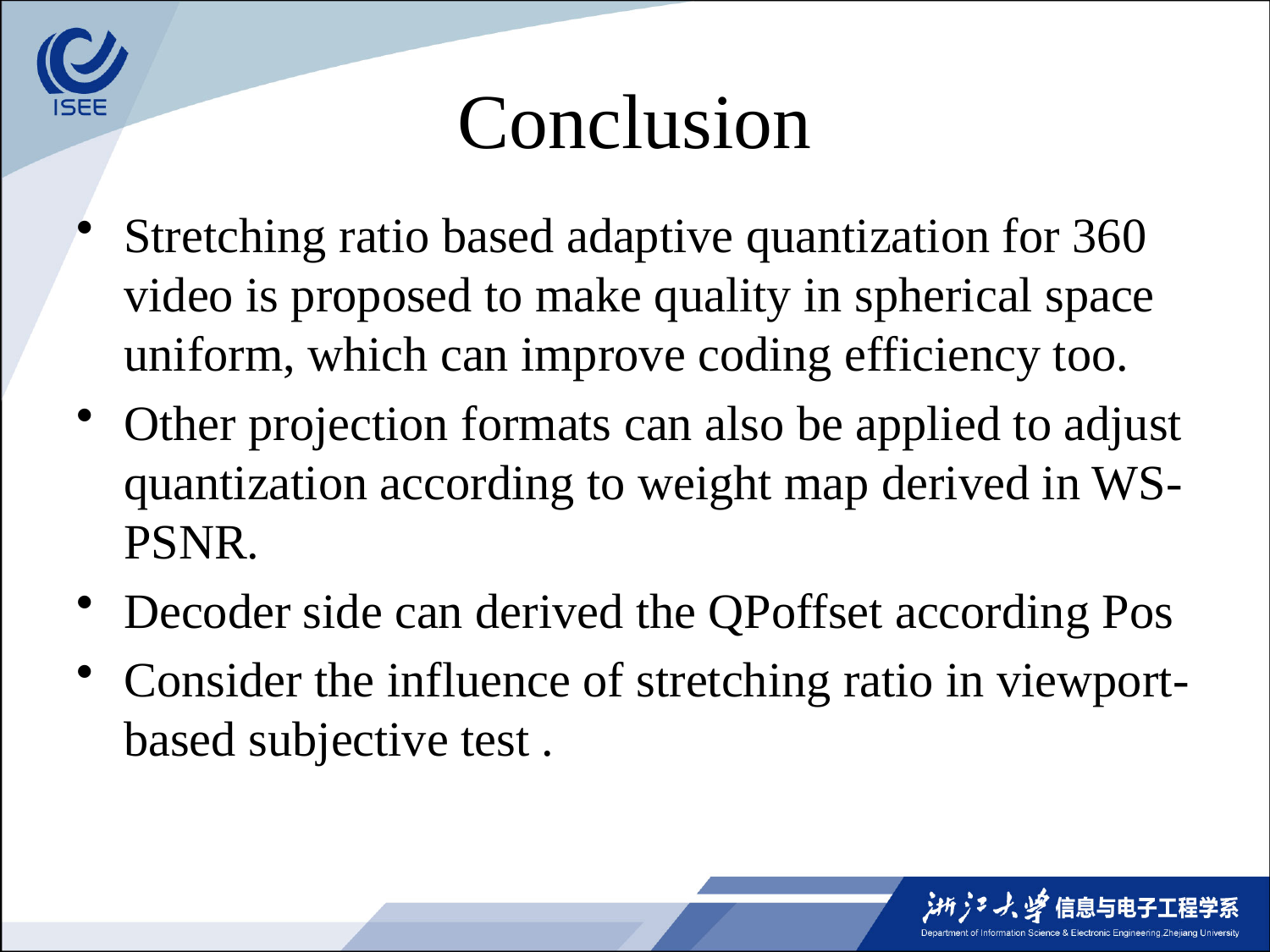

# Conclusion
Stretching ratio based adaptive quantization for 360 video is proposed to make quality in spherical space uniform, which can improve coding efficiency too.
Other projection formats can also be applied to adjust quantization according to weight map derived in WS-PSNR.
Decoder side can derived the QPoffset according Pos
Consider the influence of stretching ratio in viewport-based subjective test .